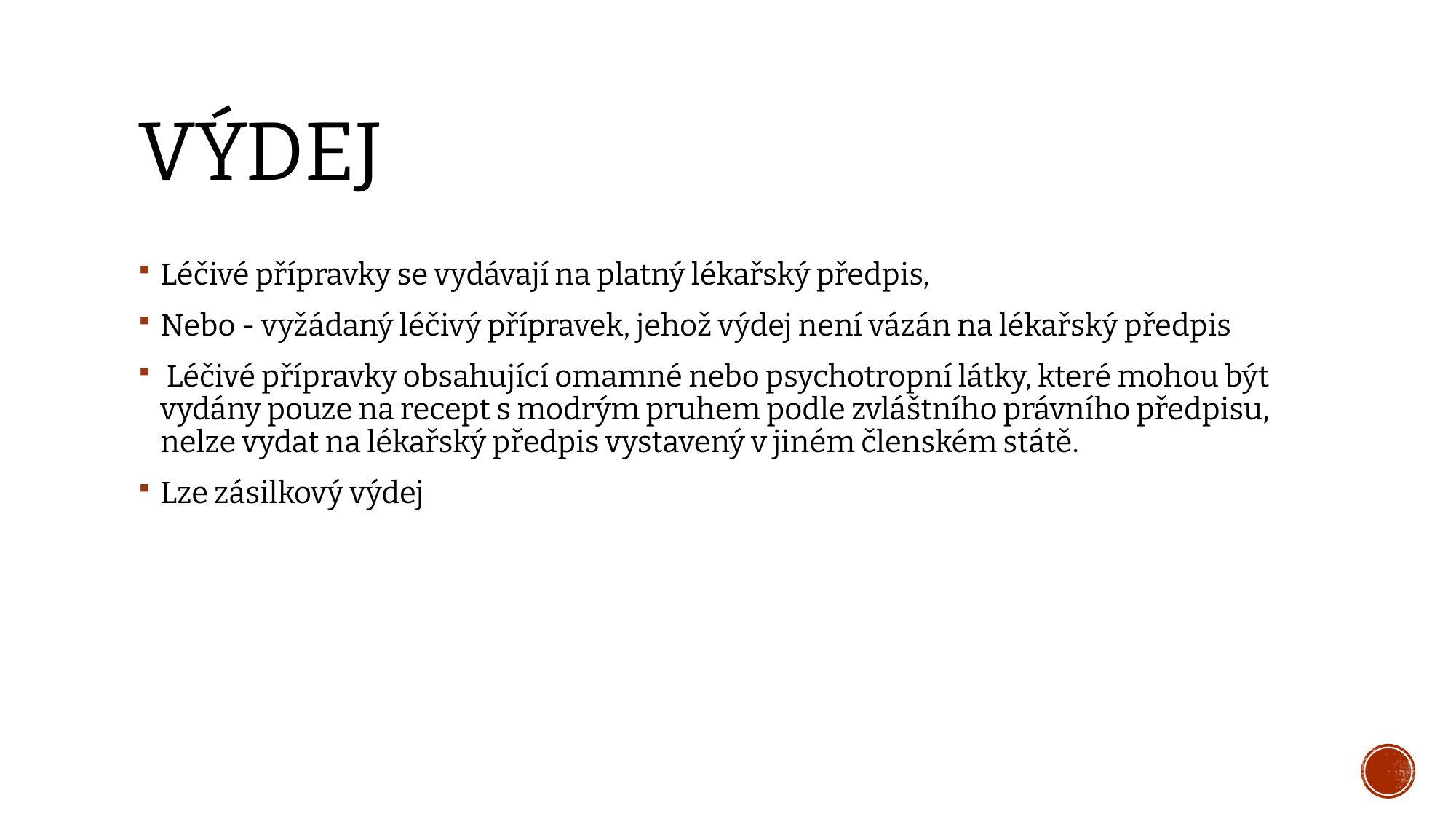

# Výdej
Léčivé přípravky se vydávají na platný lékařský předpis,
Nebo - vyžádaný léčivý přípravek, jehož výdej není vázán na lékařský předpis
 Léčivé přípravky obsahující omamné nebo psychotropní látky, které mohou být vydány pouze na recept s modrým pruhem podle zvláštního právního předpisu, nelze vydat na lékařský předpis vystavený v jiném členském státě.
Lze zásilkový výdej